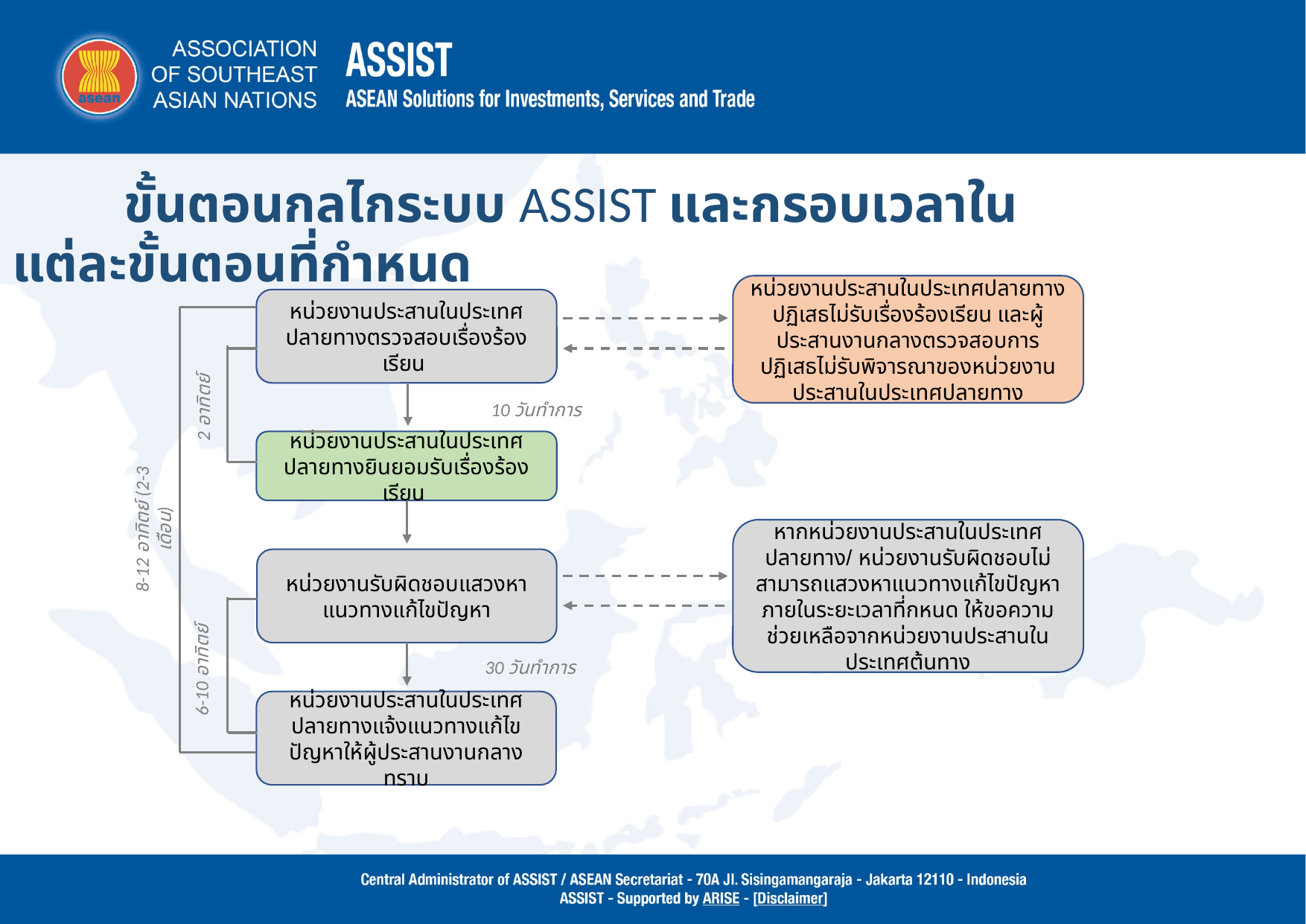

ขั้นตอนกลไกระบบ ASSIST และกรอบเวลาในแต่ละขั้นตอนที่กำหนด
หน่วยงานประสานในประเทศปลายทางปฏิเสธไม่รับเรื่องร้องเรียน และผู้ประสานงานกลางตรวจสอบการปฏิเสธไม่รับพิจารณาของหน่วยงานประสานในประเทศปลายทาง
หน่วยงานประสานในประเทศปลายทางตรวจสอบเรื่องร้องเรียน
2 อาทิตย์
10 วันทำการ
หน่วยงานประสานในประเทศปลายทางยินยอมรับเรื่องร้องเรียน
8-12 อาทิตย์ (2-3 เดือน)
หากหน่วยงานประสานในประเทศปลายทาง/ หน่วยงานรับผิดชอบไม่สามารถแสวงหาแนวทางแก้ไขปัญหาภายในระยะเวลาที่กหนด ให้ขอความช่วยเหลือจากหน่วยงานประสานในประเทศต้นทาง
หน่วยงานรับผิดชอบแสวงหาแนวทางแก้ไขปัญหา
6-10 อาทิตย์
30 วันทำการ
หน่วยงานประสานในประเทศปลายทางแจ้งแนวทางแก้ไขปัญหาให้ผู้ประสานงานกลางทราบ